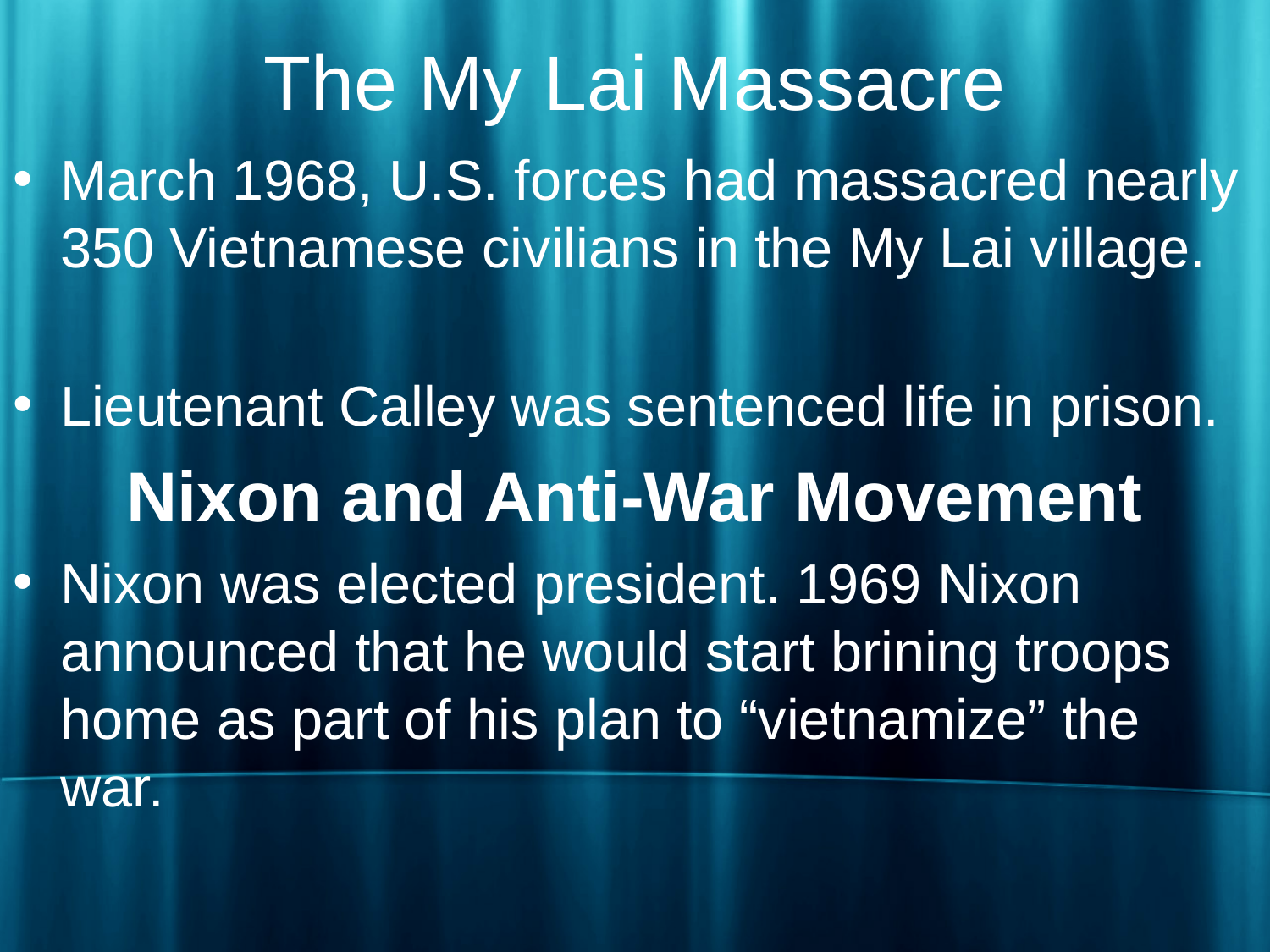

# The My Lai Massacre
March 1968, U.S. forces had massacred nearly 350 Vietnamese civilians in the My Lai village.

Lieutenant Calley was sentenced life in prison.
Nixon and Anti-War Movement
Nixon was elected president. 1969 Nixon announced that he would start brining troops home as part of his plan to “vietnamize” the war.